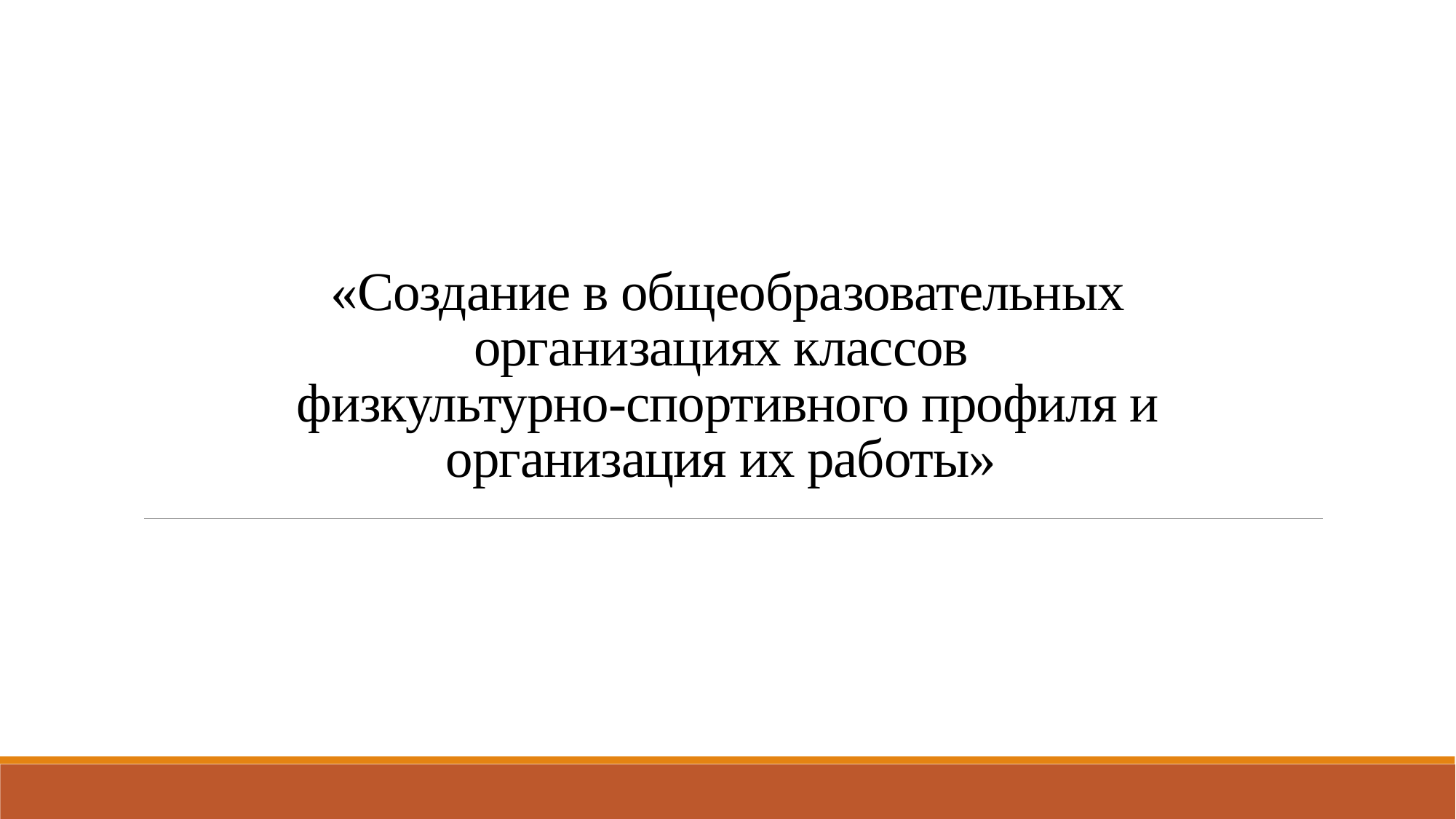

# «Создание в общеобразовательных организациях классов физкультурно-спортивного профиля и организация их работы»